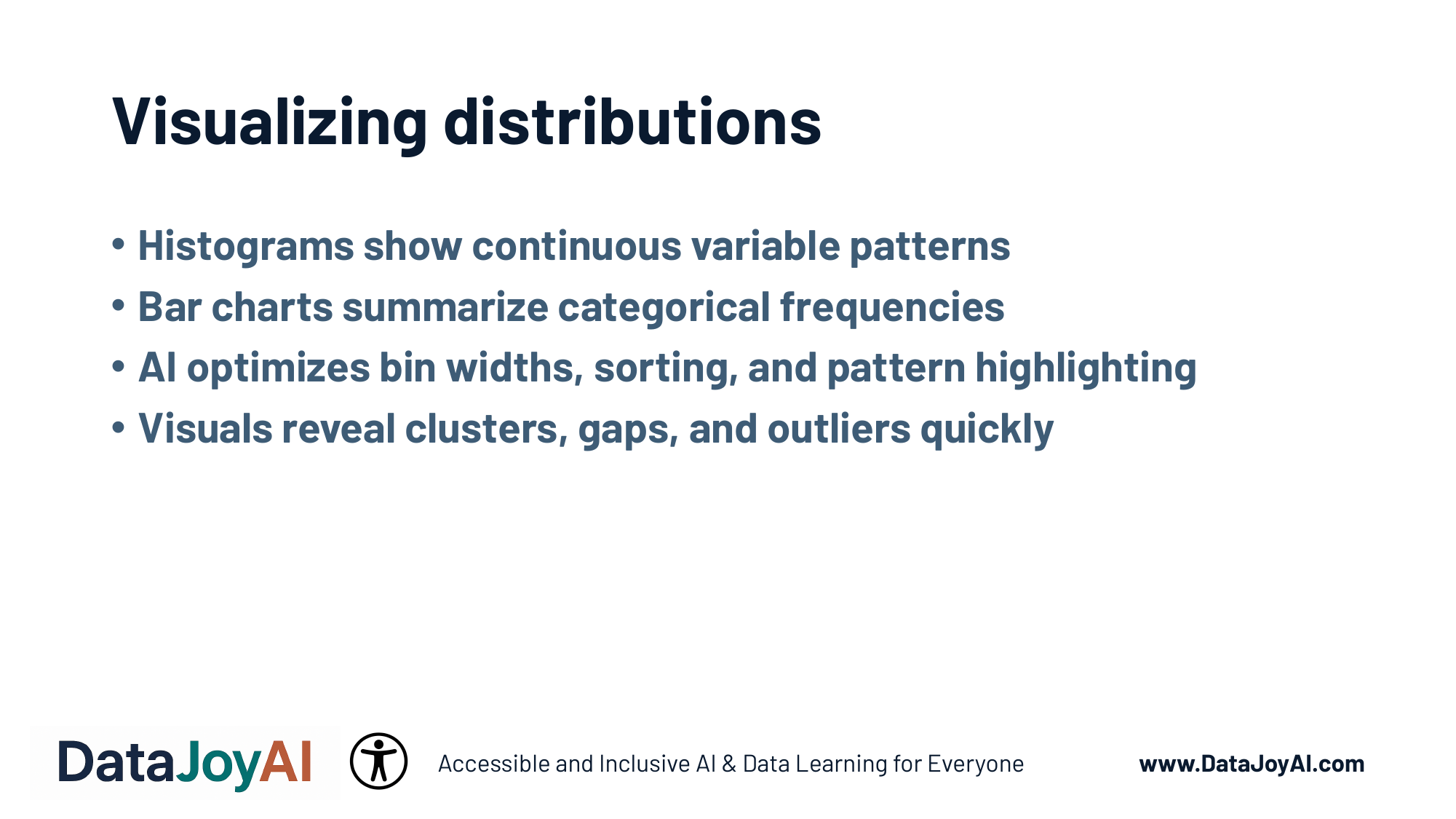

# Visualizing distributions
Histograms show continuous variable patterns
Bar charts summarize categorical frequencies
AI optimizes bin widths, sorting, and pattern highlighting
Visuals reveal clusters, gaps, and outliers quickly